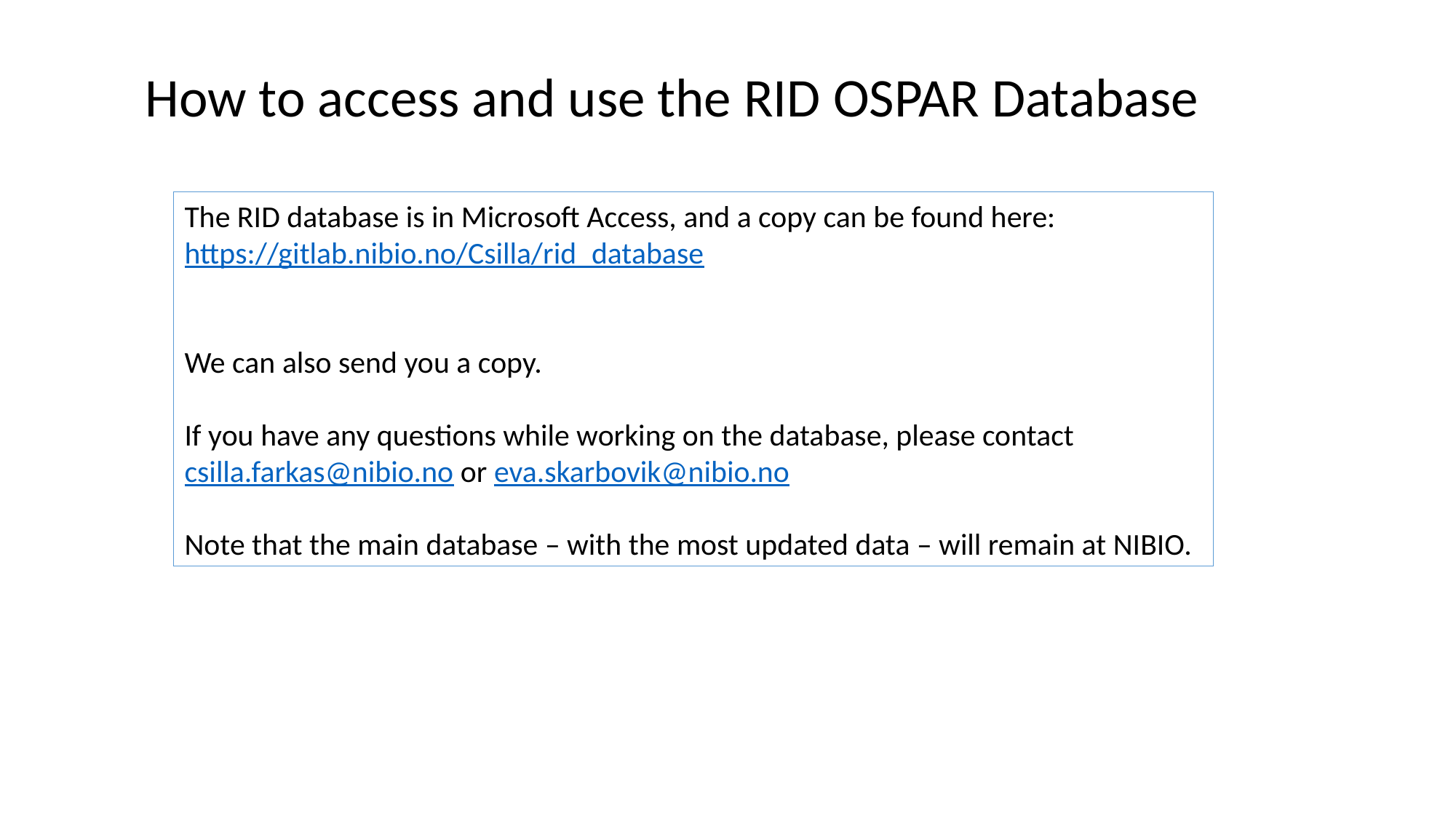

How to access and use the RID OSPAR Database
The RID database is in Microsoft Access, and a copy can be found here:
https://gitlab.nibio.no/Csilla/rid_database

We can also send you a copy.

If you have any questions while working on the database, please contact
csilla.farkas@nibio.no or eva.skarbovik@nibio.no

Note that the main database – with the most updated data – will remain at NIBIO.